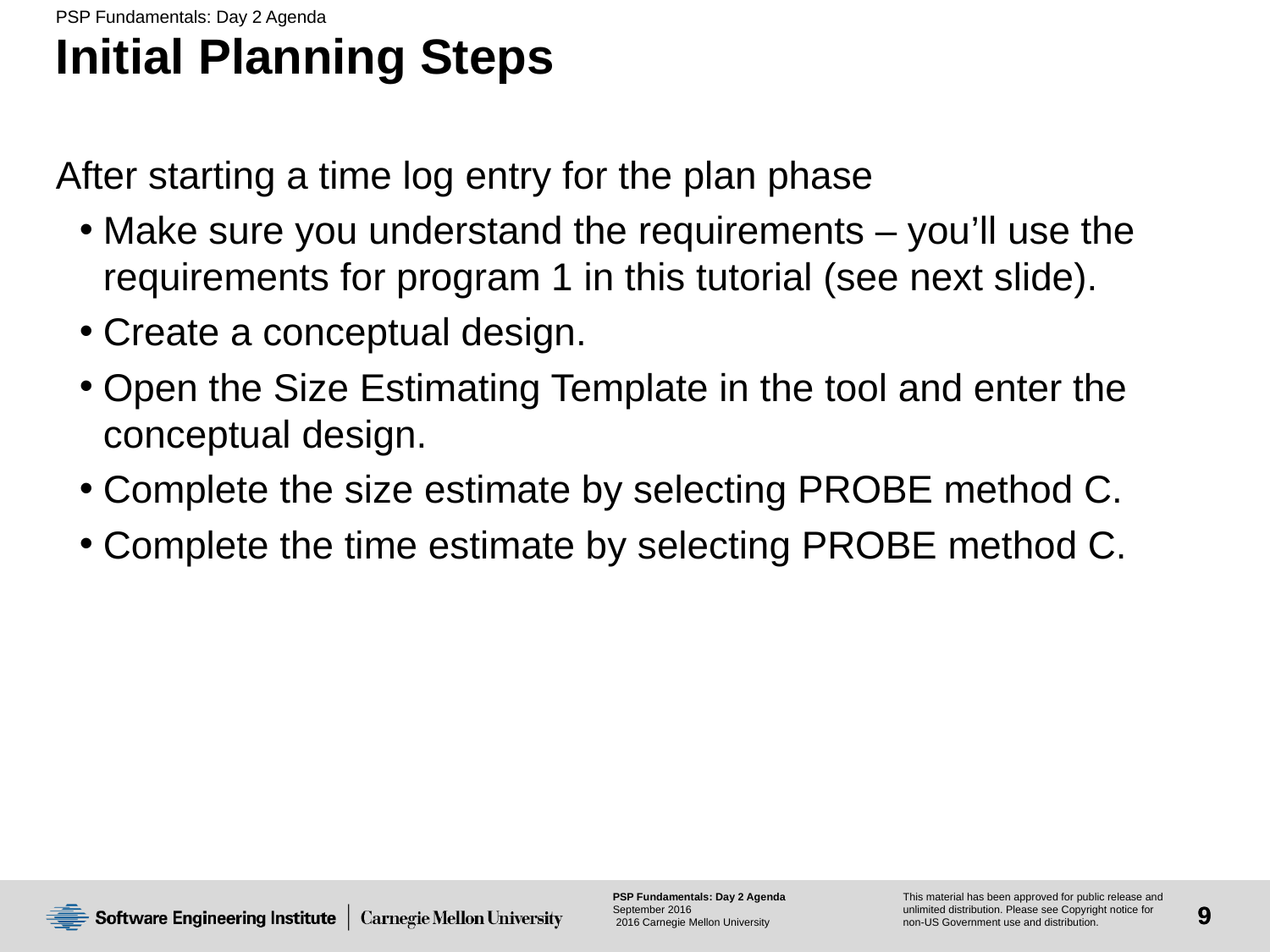

# Initial Planning Steps
After starting a time log entry for the plan phase
Make sure you understand the requirements – you’ll use the requirements for program 1 in this tutorial (see next slide).
Create a conceptual design.
Open the Size Estimating Template in the tool and enter the conceptual design.
Complete the size estimate by selecting PROBE method C.
Complete the time estimate by selecting PROBE method C.